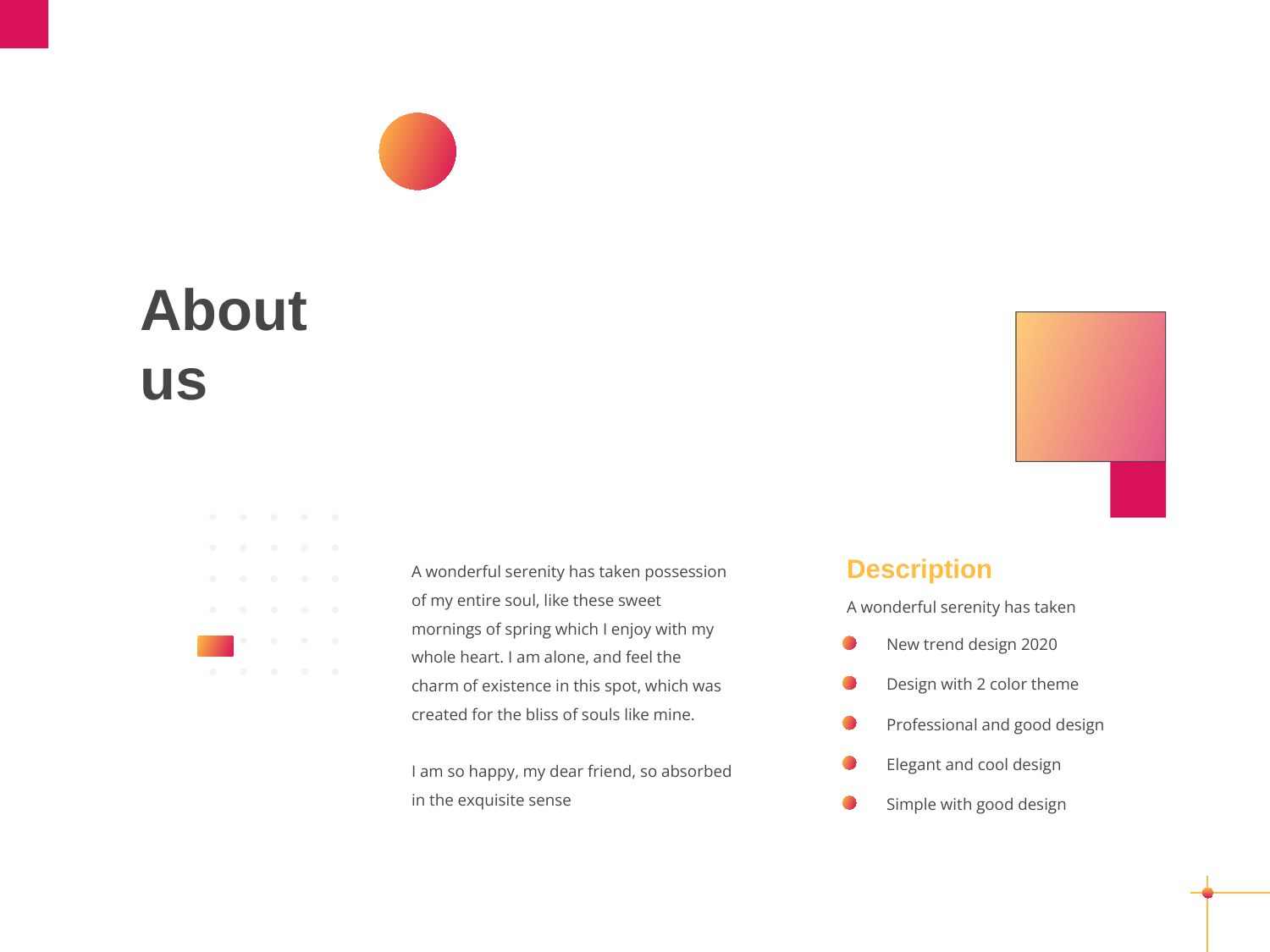

About
us

A wonderful serenity has taken possession of my entire soul, like these sweet mornings of spring which I enjoy with my whole heart. I am alone, and feel the charm of existence in this spot, which was created for the bliss of souls like mine.

I am so happy, my dear friend, so absorbed in the exquisite sense
Description
A wonderful serenity has taken
New trend design 2020

Design with 2 color theme

Professional and good design

Elegant and cool design

Simple with good design